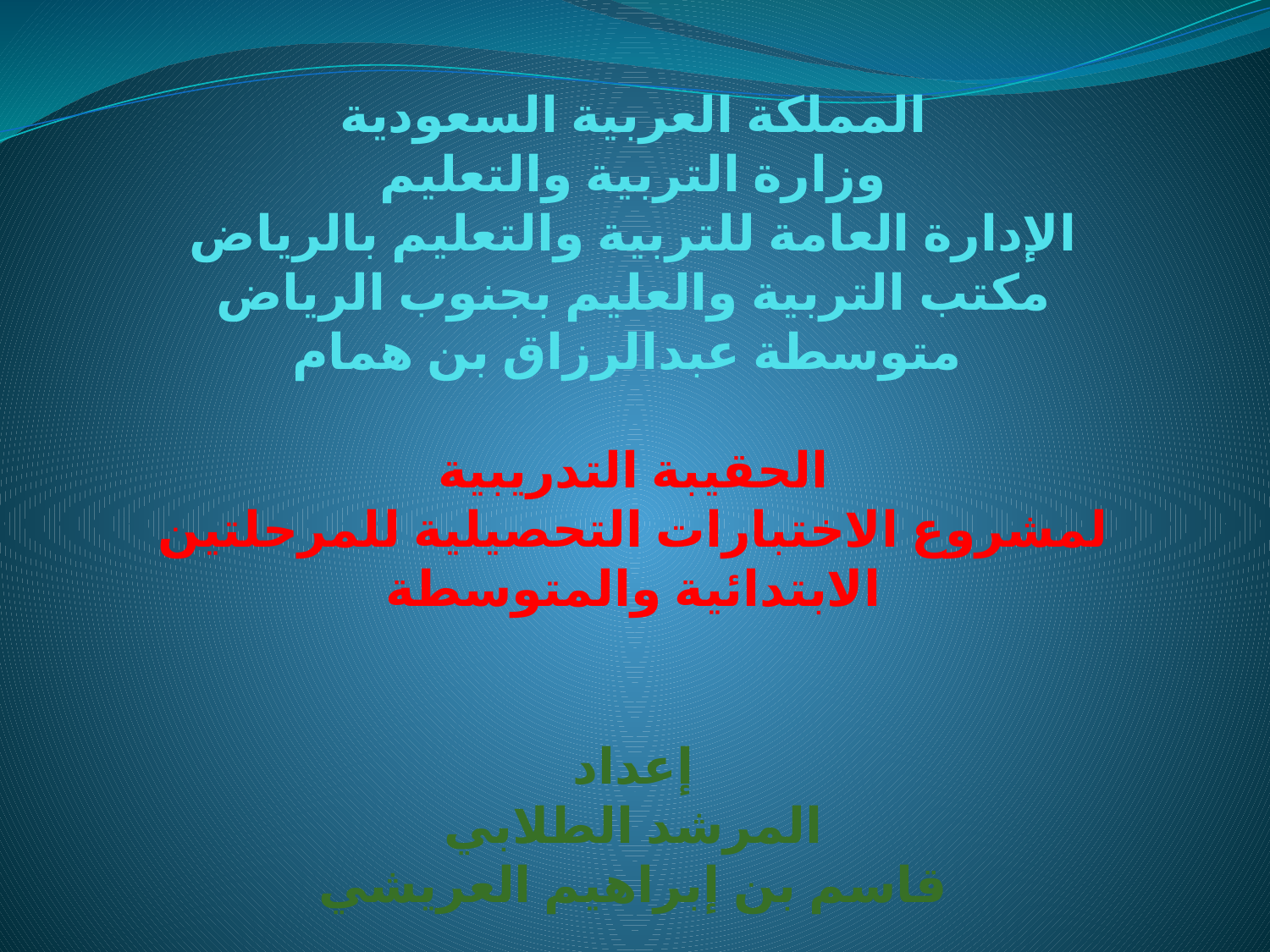

# المملكة العربية السعودية وزارة التربية والتعليم الإدارة العامة للتربية والتعليم بالرياض مكتب التربية والعليم بجنوب الرياض متوسطة عبدالرزاق بن همام الحقيبة التدريبية لمشروع الاختبارات التحصيلية للمرحلتين الابتدائية والمتوسطة إعداد المرشد الطلابي قاسم بن إبراهيم العريشي